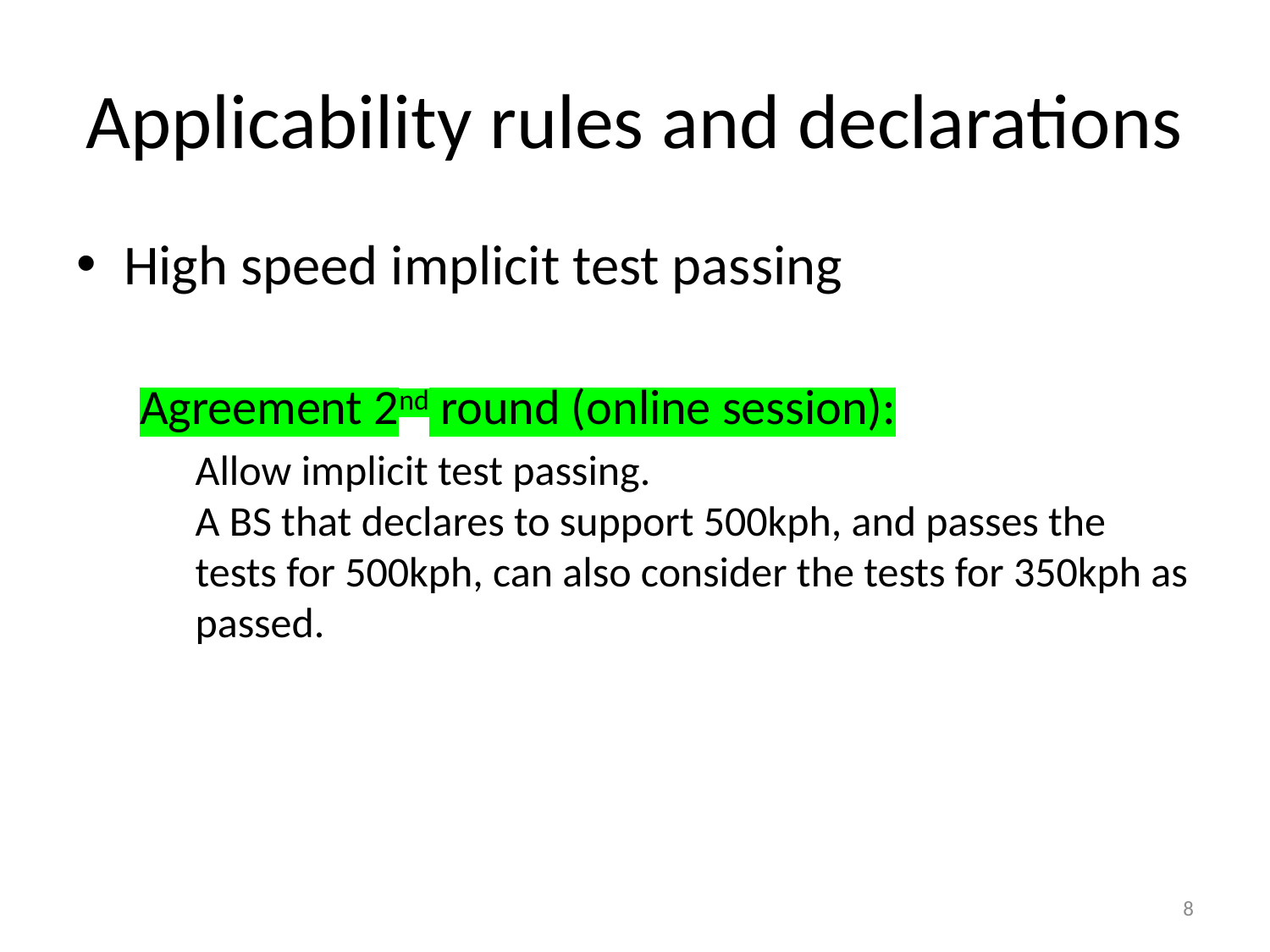

# Applicability rules and declarations
High speed implicit test passing

Agreement 2nd round (online session):
Allow implicit test passing.
A BS that declares to support 500kph, and passes the tests for 500kph, can also consider the tests for 350kph as passed.

8